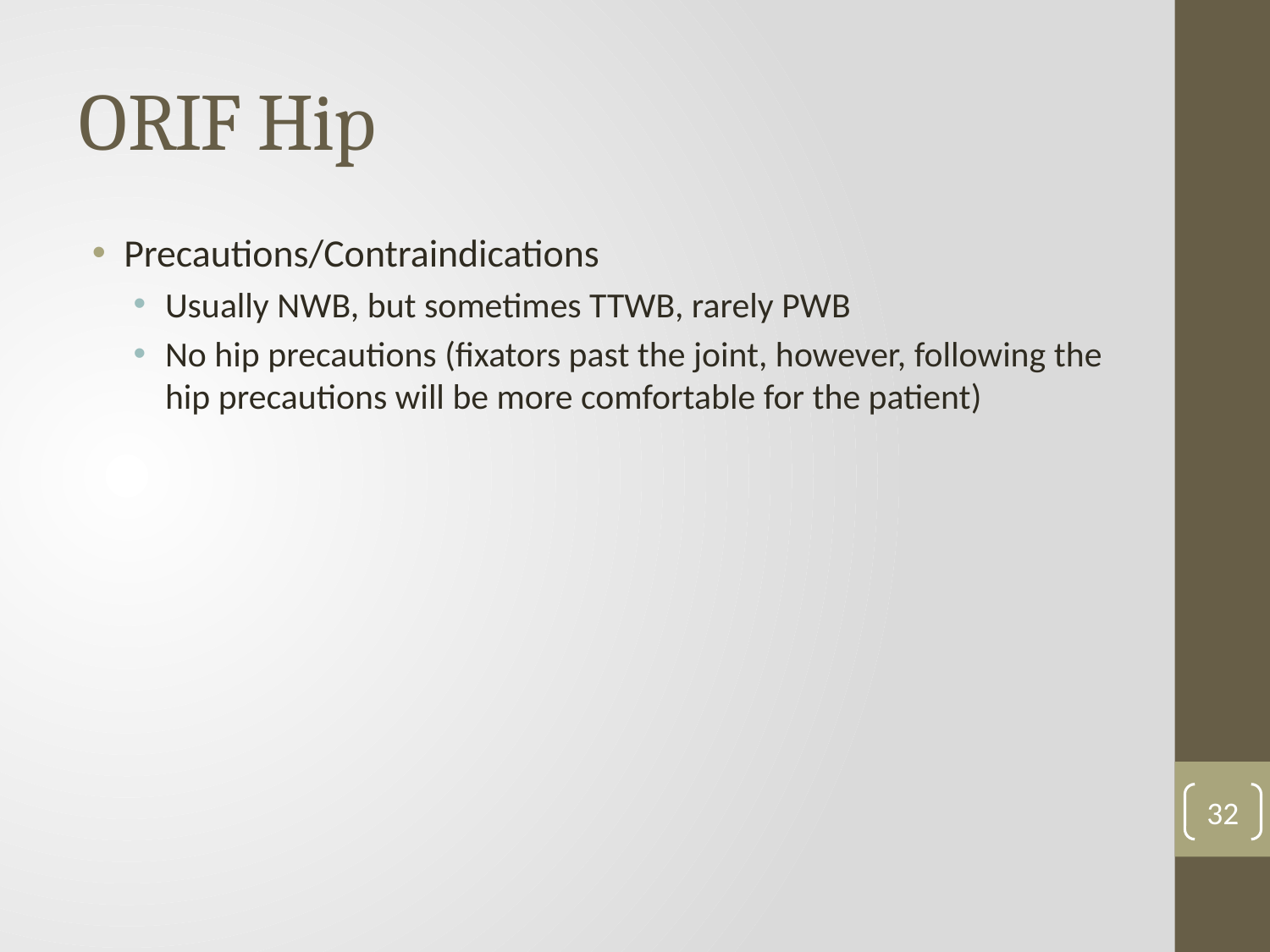

# ORIF Hip
Precautions/Contraindications
Usually NWB, but sometimes TTWB, rarely PWB
No hip precautions (fixators past the joint, however, following the hip precautions will be more comfortable for the patient)
32